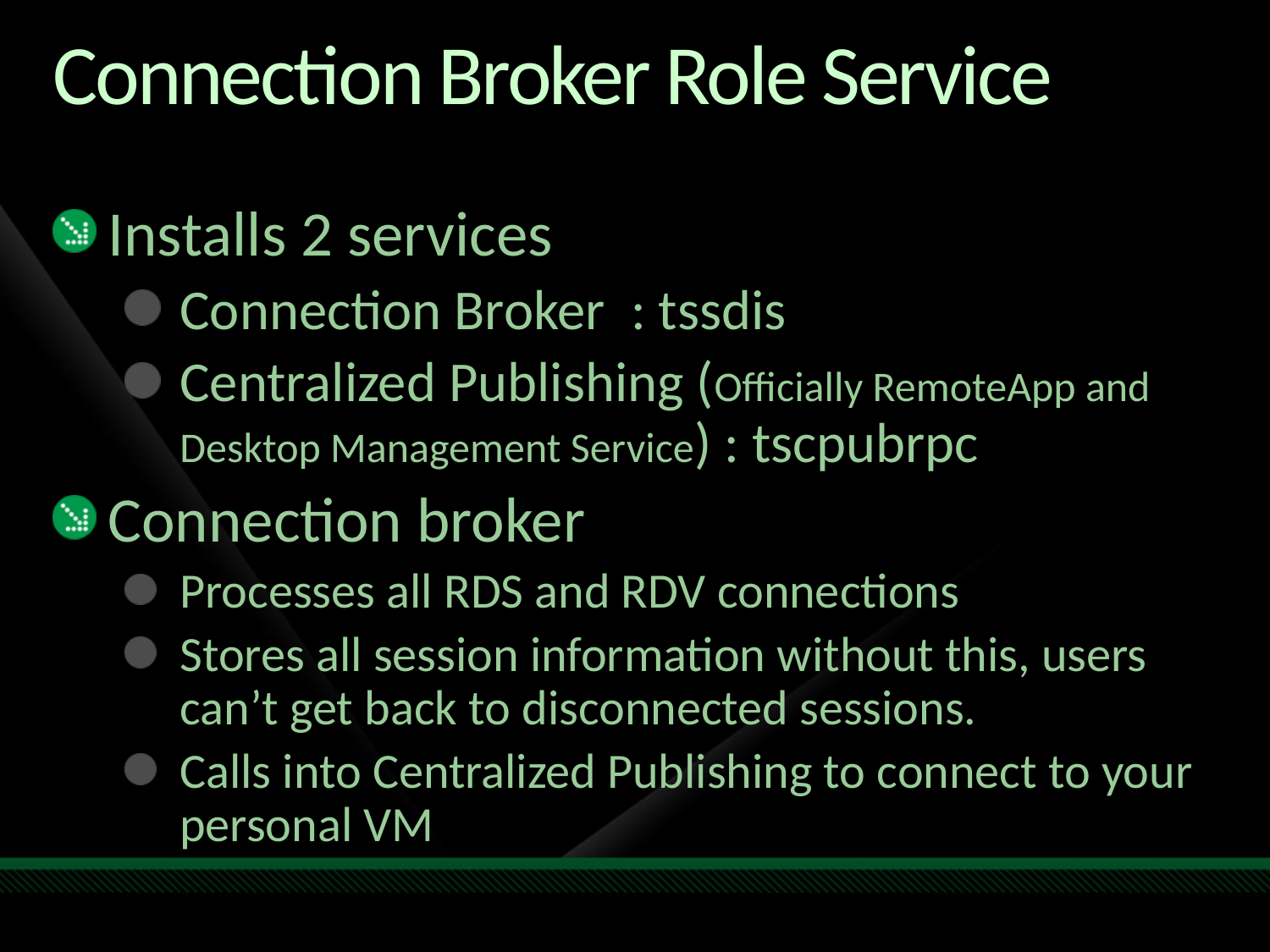

# Connection Broker Role Service
Installs 2 services
Connection Broker  : tssdis
Centralized Publishing (Officially RemoteApp and Desktop Management Service) : tscpubrpc
Connection broker
Processes all RDS and RDV connections
Stores all session information without this, users can’t get back to disconnected sessions.
Calls into Centralized Publishing to connect to your personal VM